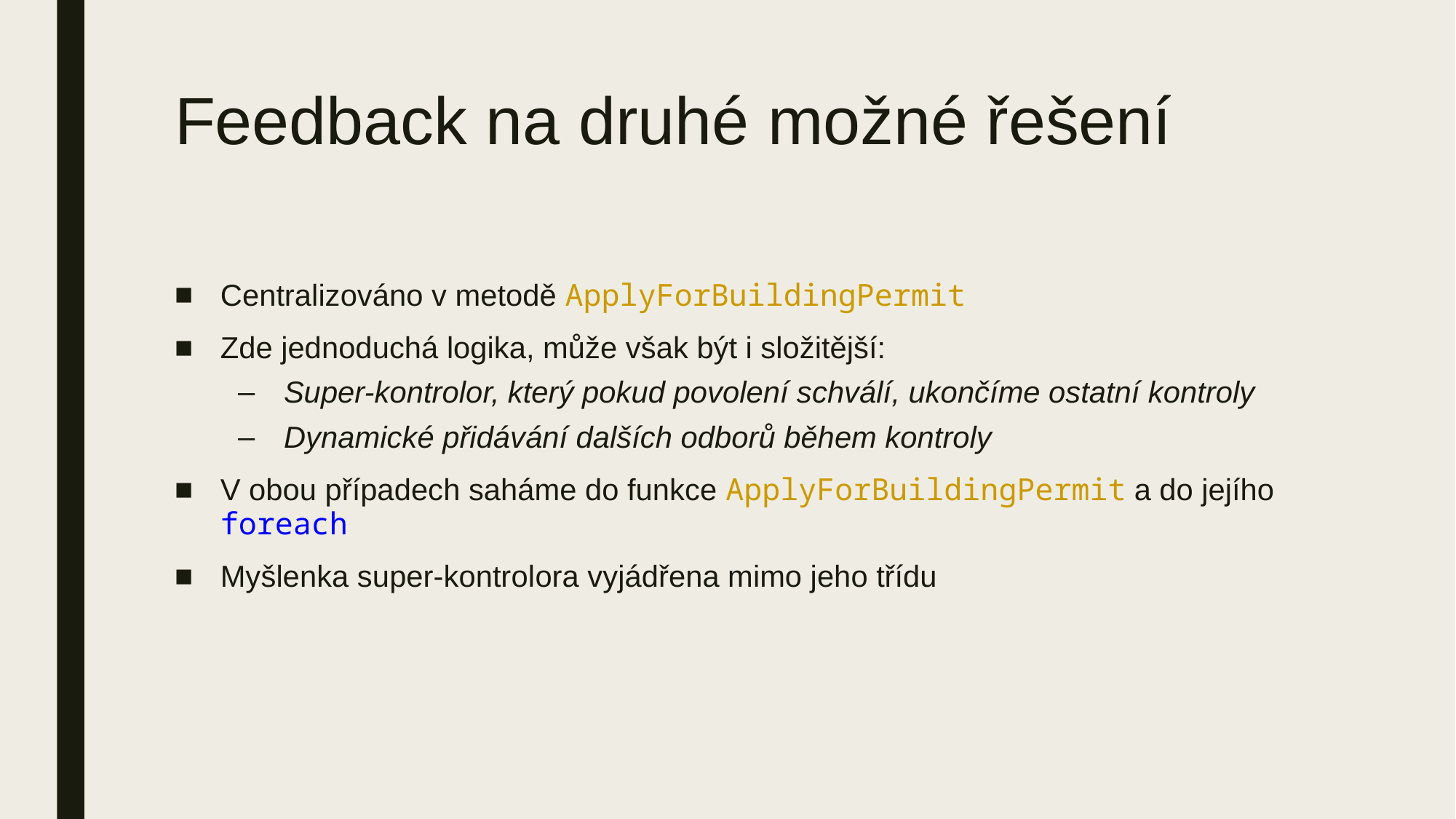

# Feedback na druhé možné řešení
Centralizováno v metodě ApplyForBuildingPermit
Zde jednoduchá logika, může však být i složitější:
Super-kontrolor, který pokud povolení schválí, ukončíme ostatní kontroly
Dynamické přidávání dalších odborů během kontroly
V obou případech saháme do funkce ApplyForBuildingPermit a do jejího foreach
Myšlenka super-kontrolora vyjádřena mimo jeho třídu